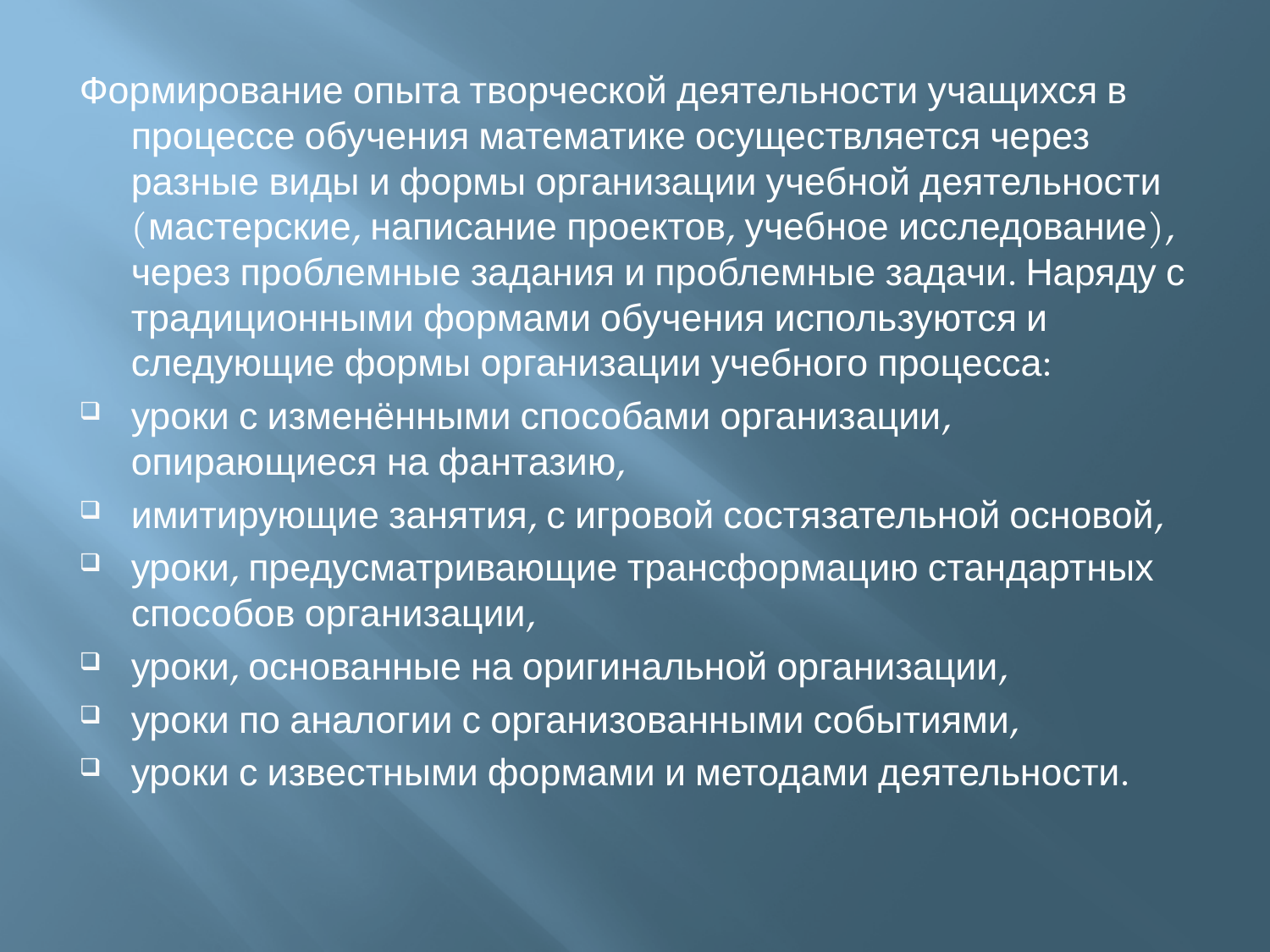

Формирование опыта творческой деятельности учащихся в процессе обучения математике осуществляется через разные виды и формы организации учебной деятельности (мастерские, написание проектов, учебное исследование), через проблемные задания и проблемные задачи. Наряду с традиционными формами обучения используются и следующие формы организации учебного процесса:
уроки с изменёнными способами организации, опирающиеся на фантазию,
имитирующие занятия, с игровой состязательной основой,
уроки, предусматривающие трансформацию стандартных способов организации,
уроки, основанные на оригинальной организации,
уроки по аналогии с организованными событиями,
уроки с известными формами и методами деятельности.